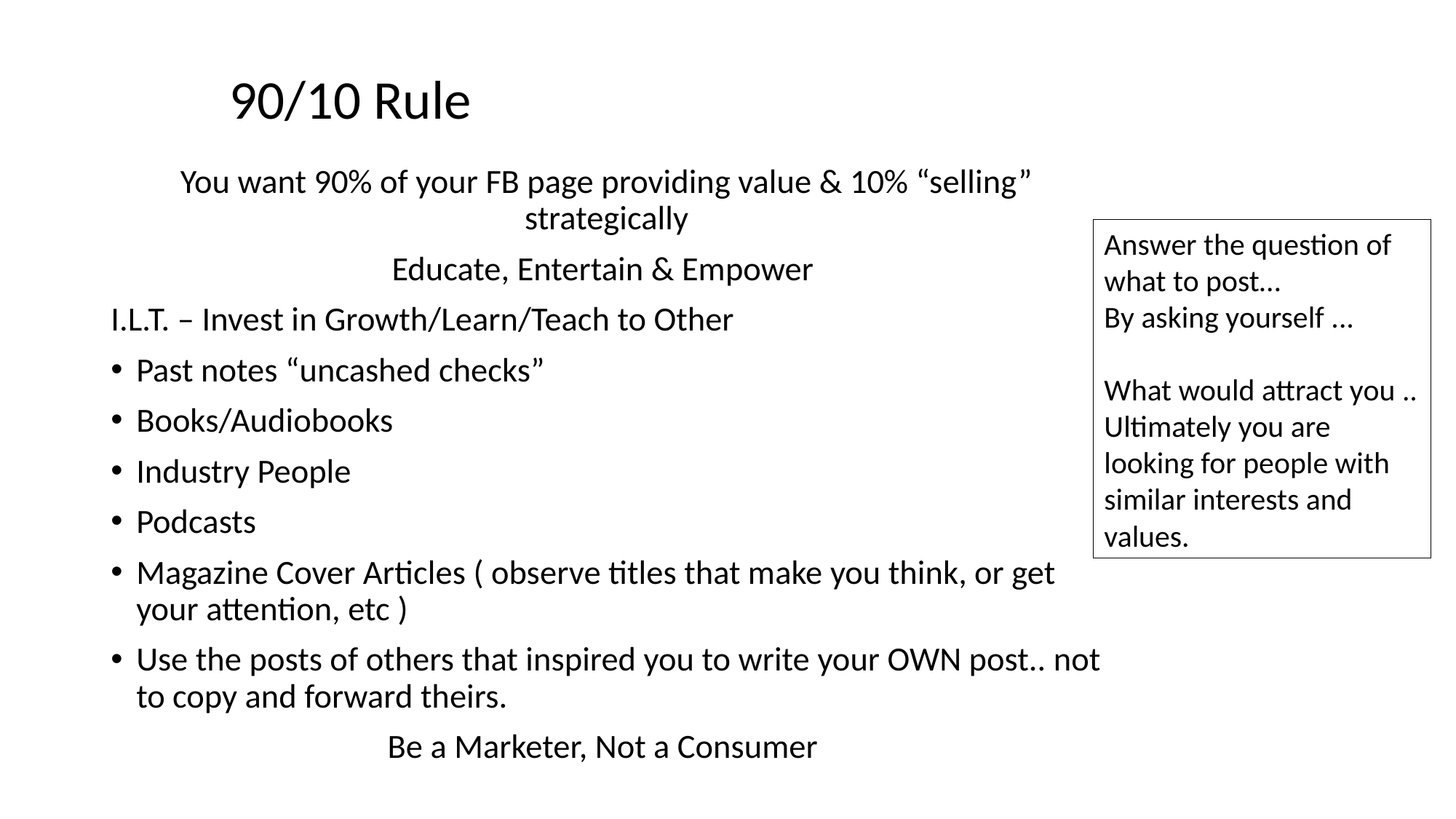

# 90/10 Rule
You want 90% of your FB page providing value & 10% “selling” strategically
Educate, Entertain & Empower
I.L.T. – Invest in Growth/Learn/Teach to Other
Past notes “uncashed checks”
Books/Audiobooks
Industry People
Podcasts
Magazine Cover Articles ( observe titles that make you think, or get your attention, etc )
Use the posts of others that inspired you to write your OWN post.. not to copy and forward theirs.
Be a Marketer, Not a Consumer
Answer the question of what to post…
By asking yourself ...

What would attract you ..
Ultimately you are looking for people with similar interests and values.